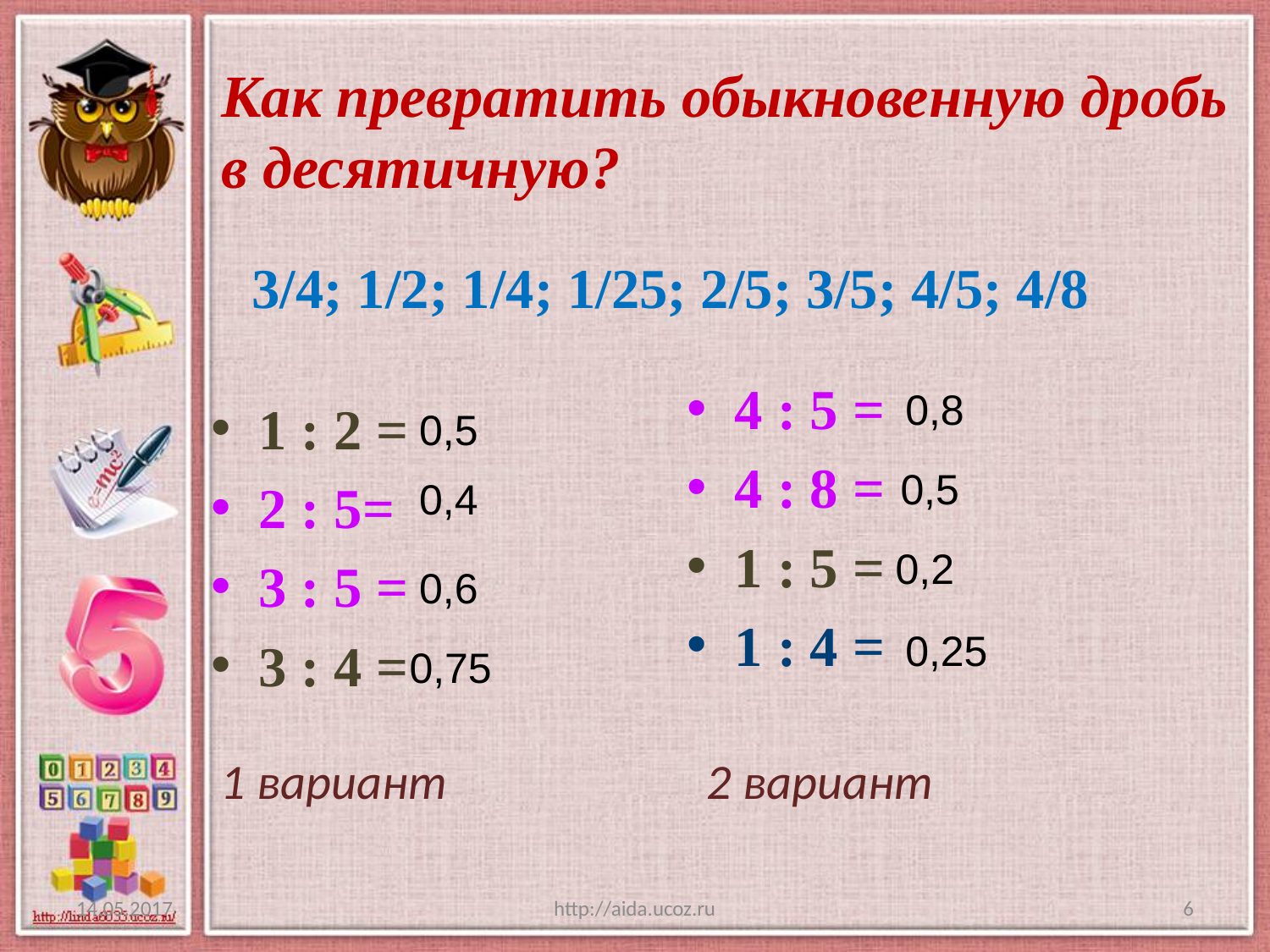

# Как превратить обыкновенную дробь в десятичную?
3/4; 1/2; 1/4; 1/25; 2/5; 3/5; 4/5; 4/8
4 : 5 =
4 : 8 =
1 : 5 =
1 : 4 =

0,8
1 : 2 =
2 : 5=
3 : 5 =
3 : 4 =

0,5
0,5
0,4
0,2
0,6
0,25
0,75
1 вариант
2 вариант
14.05.2017
http://aida.ucoz.ru
6